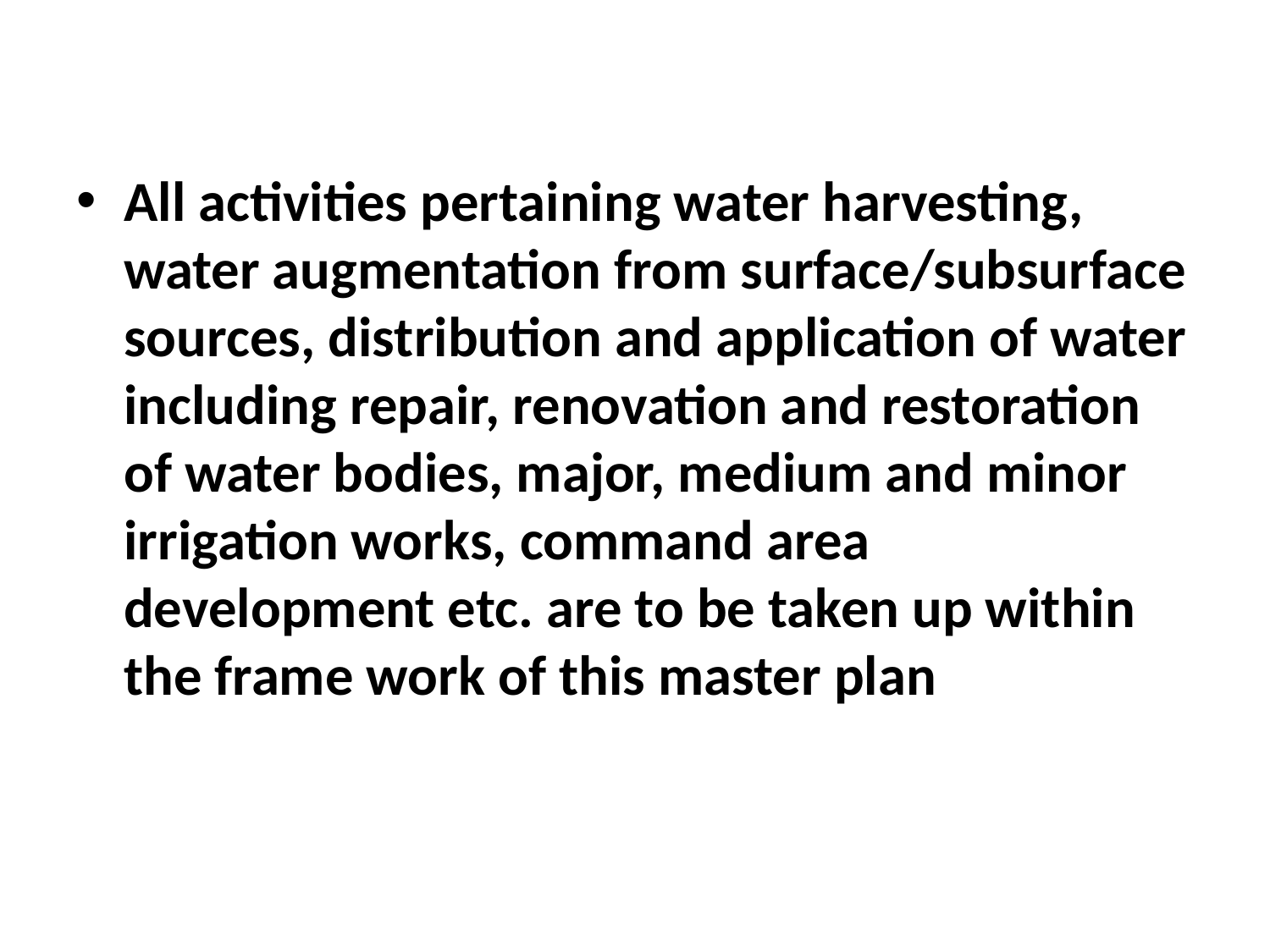

#
All activities pertaining water harvesting, water augmentation from surface/subsurface sources, distribution and application of water including repair, renovation and restoration of water bodies, major, medium and minor irrigation works, command area development etc. are to be taken up within the frame work of this master plan